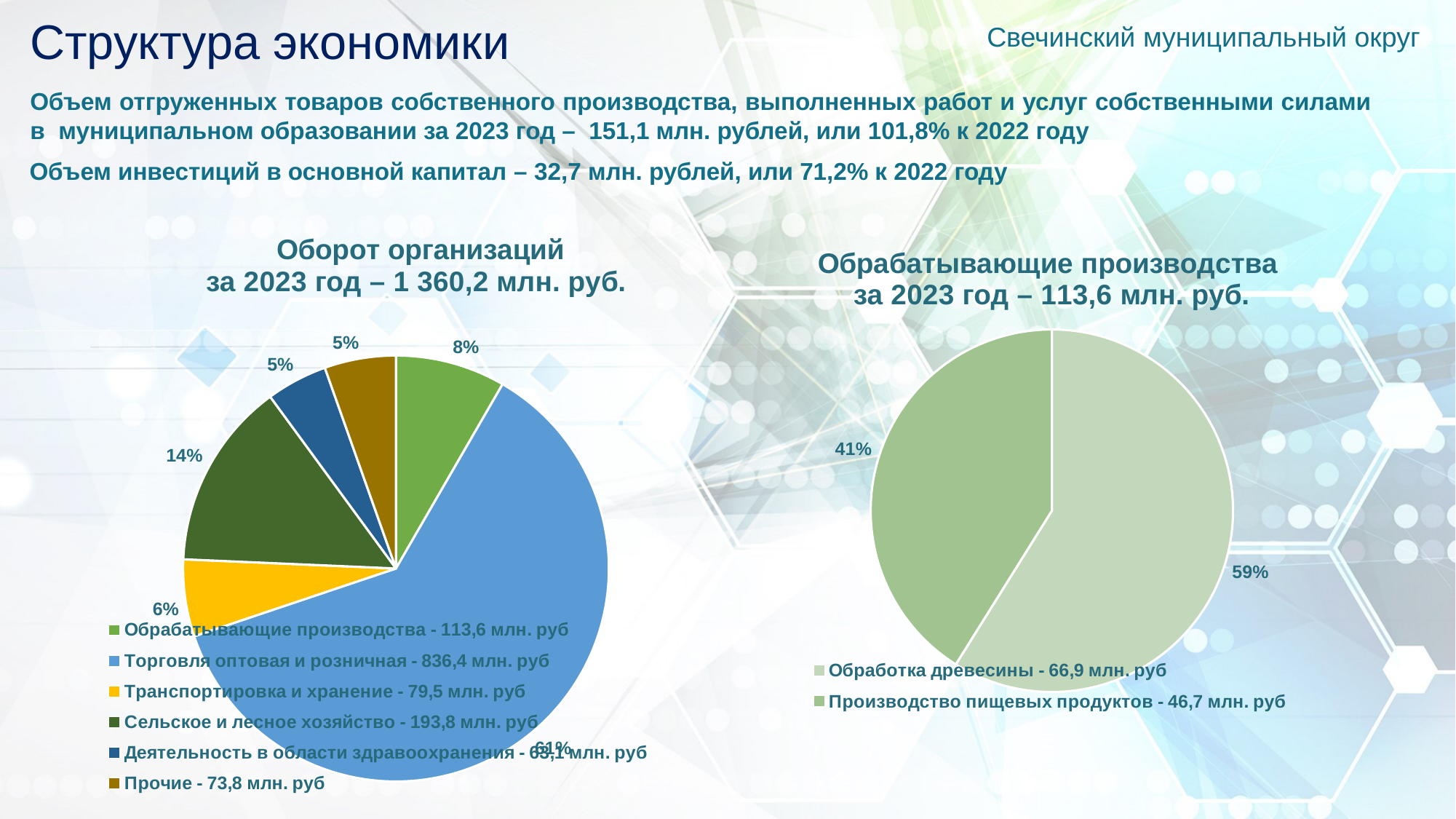

Свечинский муниципальный округ
Структура экономики
Объем отгруженных товаров собственного производства, выполненных работ и услуг собственными силами в  муниципальном образовании за 2023 год –  151,1 млн. рублей, или 101,8% к 2022 году
Объем инвестиций в основной капитал – 32,7 млн. рублей, или 71,2% к 2022 году

### Chart: Оборот организаций
за 2023 год – 1 360,2 млн. руб.

| Category | Оборот организаций района за 2023 год  |
|---|---|
| Обрабатывающие производства - 113,6 млн. руб | 113.6 |
| Торговля оптовая и розничная - 836,4 млн. руб | 836.4 |
| Транспортировка и хранение - 79,5 млн. руб | 79.5 |
| Сельское и лесное хозяйство - 193,8 млн. руб | 193.8 |
| Деятельность в области здравоохранения - 63,1 млн. руб | 63.1 |
| Прочие - 73,8 млн. руб | 73.8 |

### Chart: Обрабатывающие производства
за 2023 год – 113,6 млн. руб.

| Category | Обрабатывающие производства |
|---|---|
| Обработка древесины - 66,9 млн. руб | 66.9 |
| Производство пищевых продуктов - 46,7 млн. руб | 46.7 |